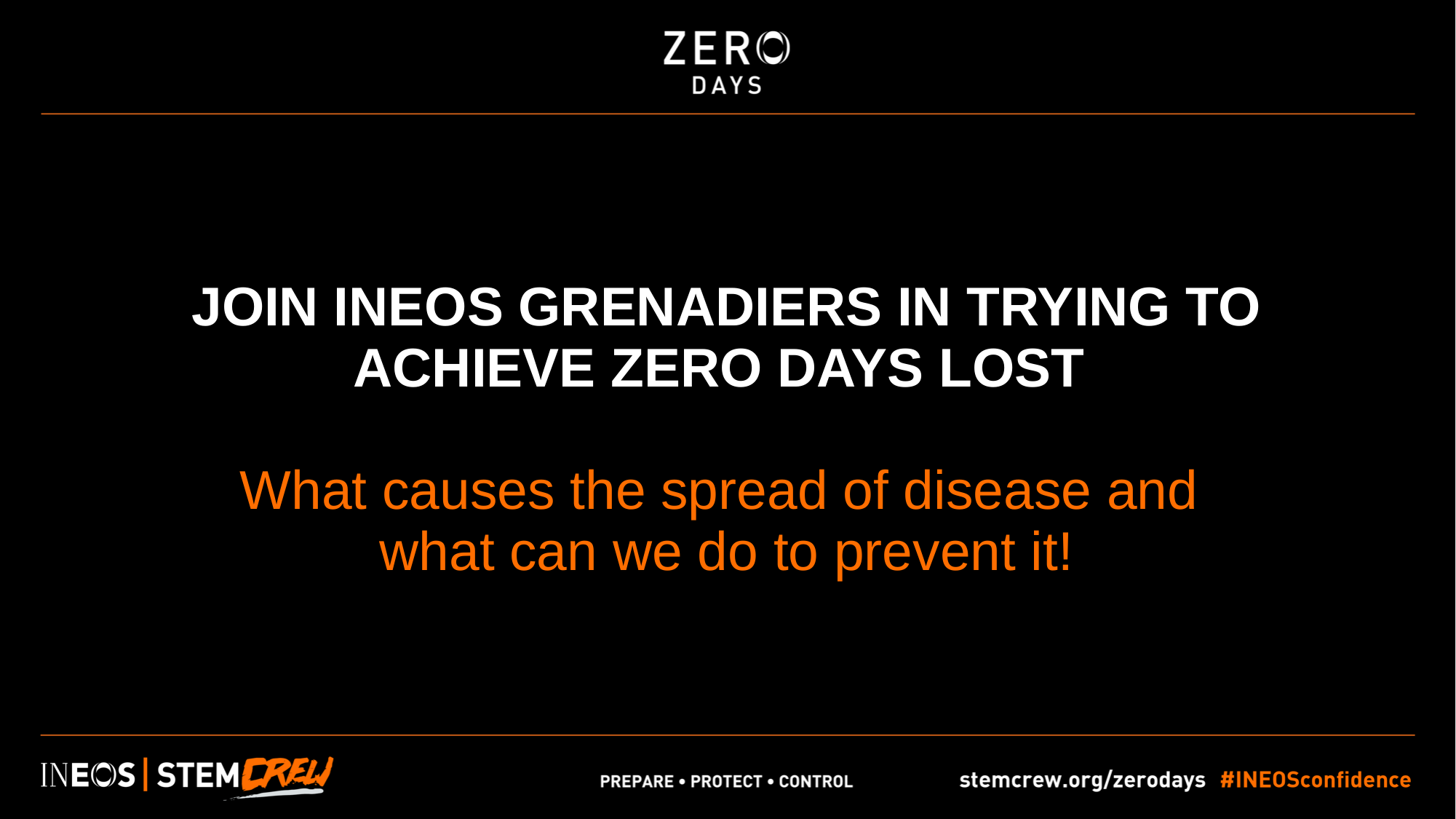

JOIN INEOS GRENADIERS IN TRYING TO ACHIEVE ZERO DAYS LOST

What causes the spread of disease and
what can we do to prevent it!